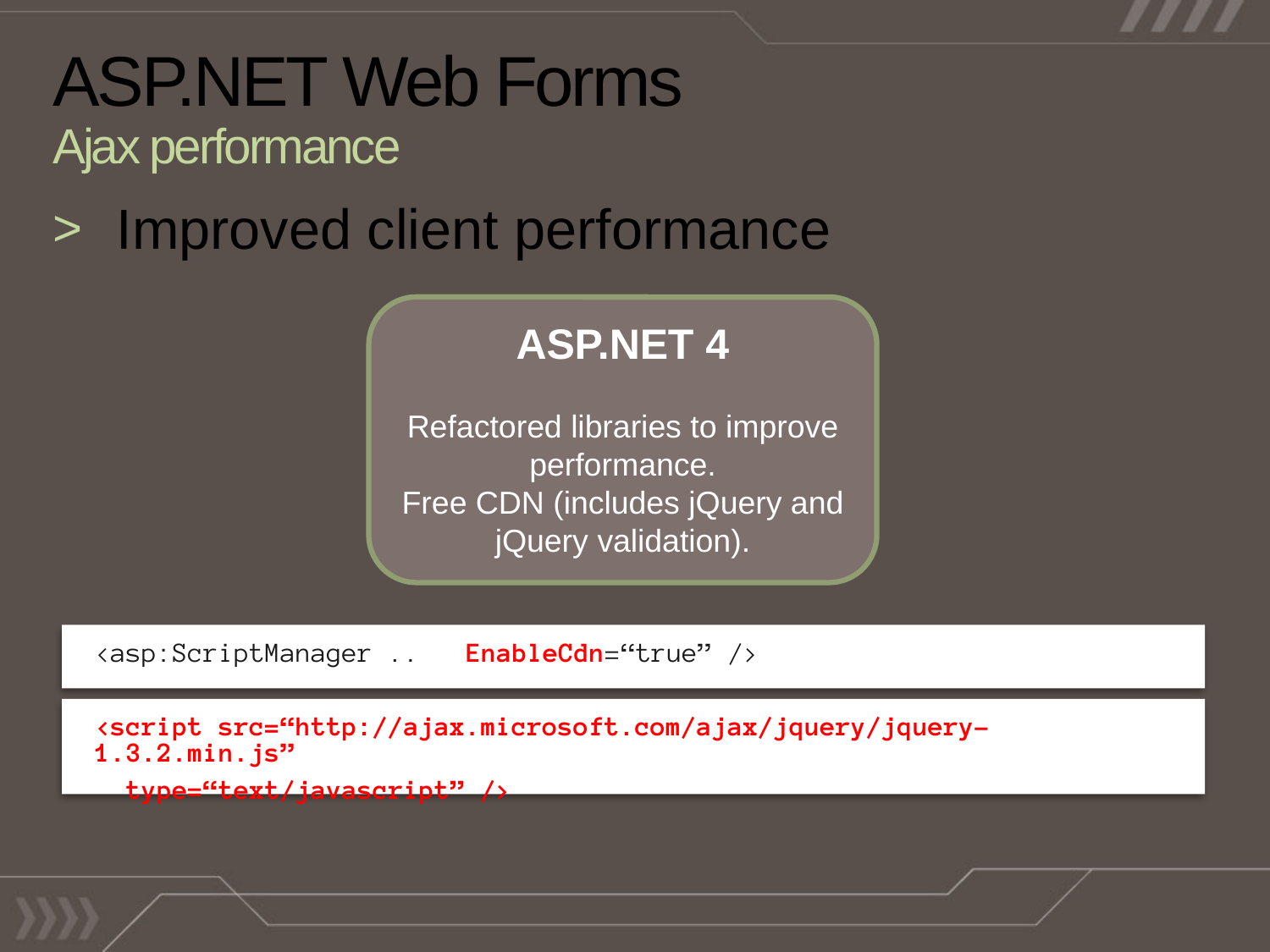

# ASP.NET Web Forms Ajax performance
Improved client performance
ASP.NET 4

Refactored libraries to improve performance.
Free CDN (includes jQuery and jQuery validation).

<asp:ScriptManager ..   EnableCdn=“true” />

<script src=“http://ajax.microsoft.com/ajax/jquery/jquery-1.3.2.min.js”
  type=“text/javascript” />